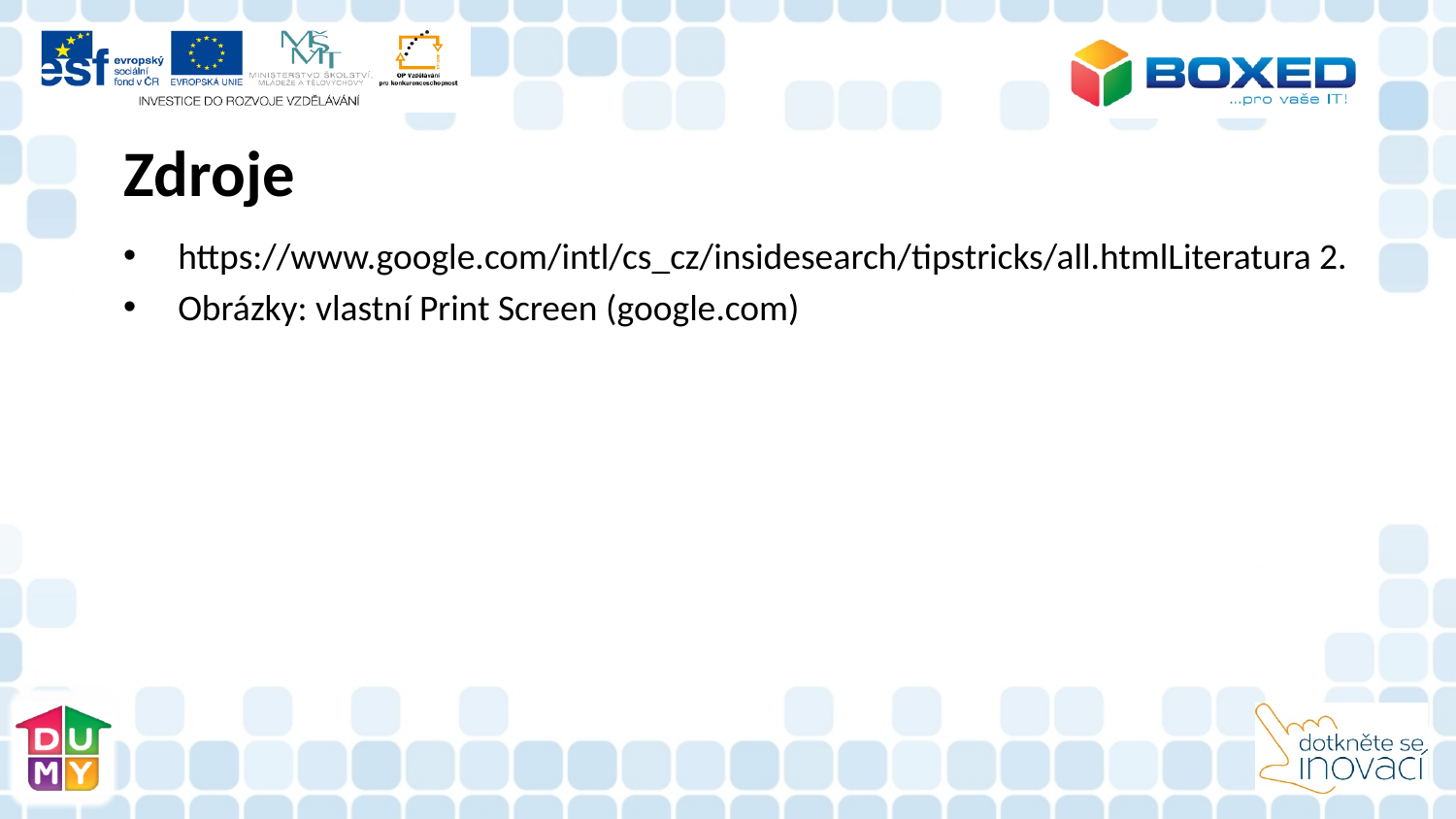

# Zdroje
https://www.google.com/intl/cs_cz/insidesearch/tipstricks/all.htmlLiteratura 2.
Obrázky: vlastní Print Screen (google.com)